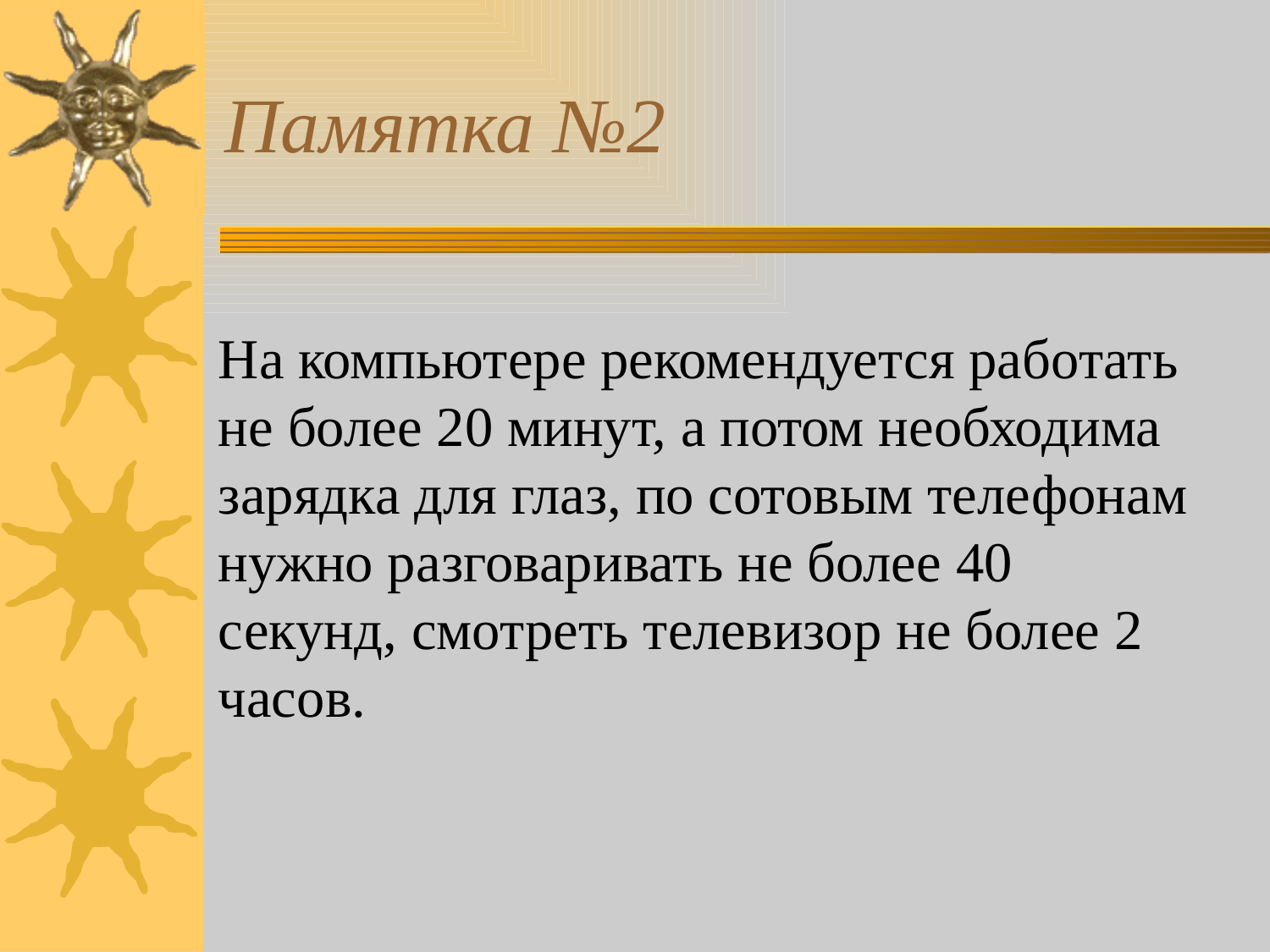

# Памятка №2
На компьютере рекомендуется работать не более 20 минут, а потом необходима зарядка для глаз, по сотовым телефонам нужно разговаривать не более 40 секунд, смотреть телевизор не более 2 часов.